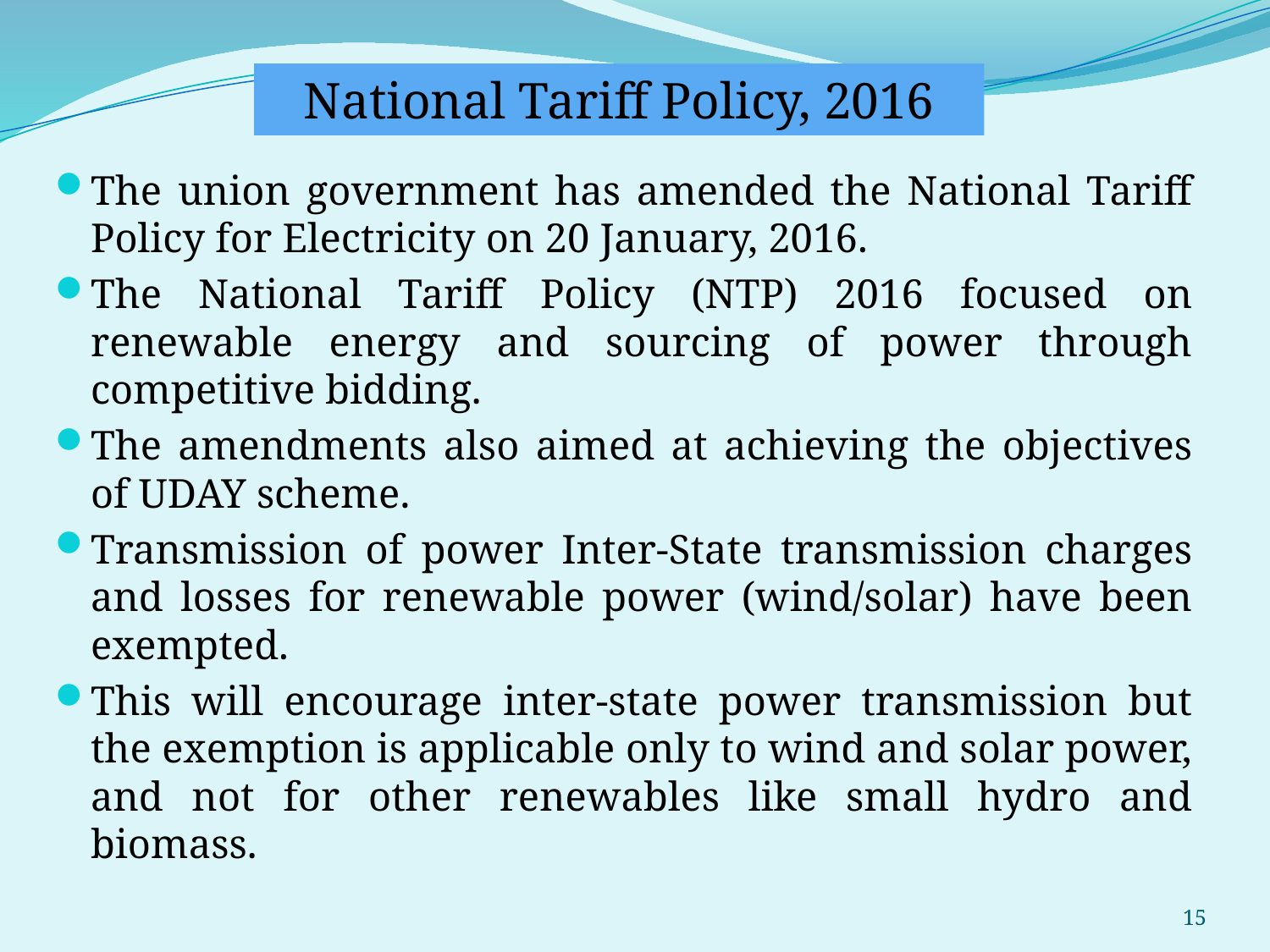

National Tariff Policy, 2016
The union government has amended the National Tariff Policy for Electricity on 20 January, 2016.
The National Tariff Policy (NTP) 2016 focused on renewable energy and sourcing of power through competitive bidding.
The amendments also aimed at achieving the objectives of UDAY scheme.
Transmission of power Inter-State transmission charges and losses for renewable power (wind/solar) have been exempted.
This will encourage inter-state power transmission but the exemption is applicable only to wind and solar power, and not for other renewables like small hydro and biomass.

15